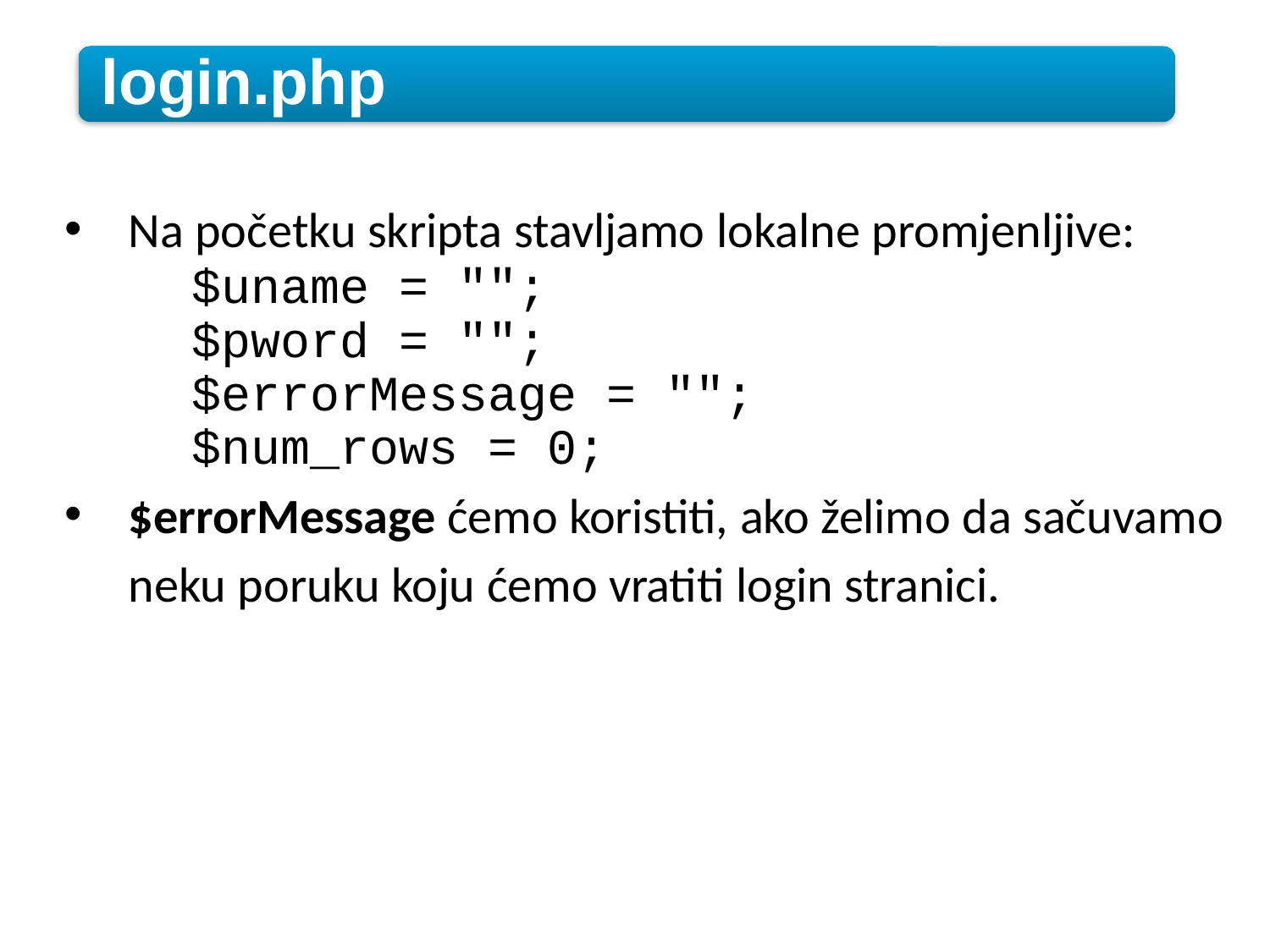

login.php
Na početku skripta stavljamo lokalne promjenljive:
$uname = "";
$pword = "";
$errorMessage = "";
$num_rows = 0;
$errorMessage ćemo koristiti, ako želimo da sačuvamo neku poruku koju ćemo vratiti login stranici.